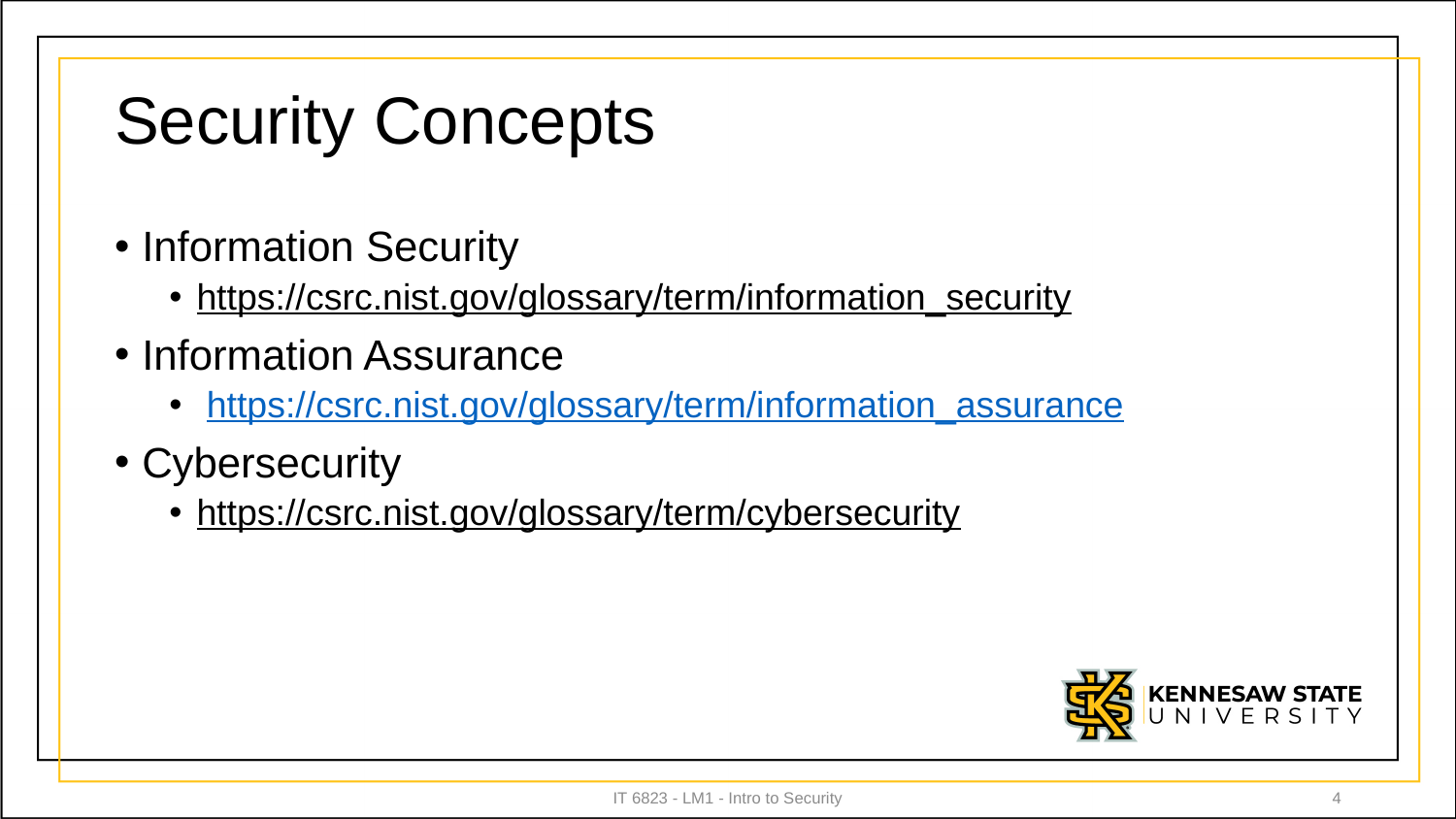

# Security Concepts
Information Security
https://csrc.nist.gov/glossary/term/information_security
Information Assurance
 https://csrc.nist.gov/glossary/term/information_assurance
Cybersecurity
https://csrc.nist.gov/glossary/term/cybersecurity

IT 6823 - LM1 - Intro to Security
4